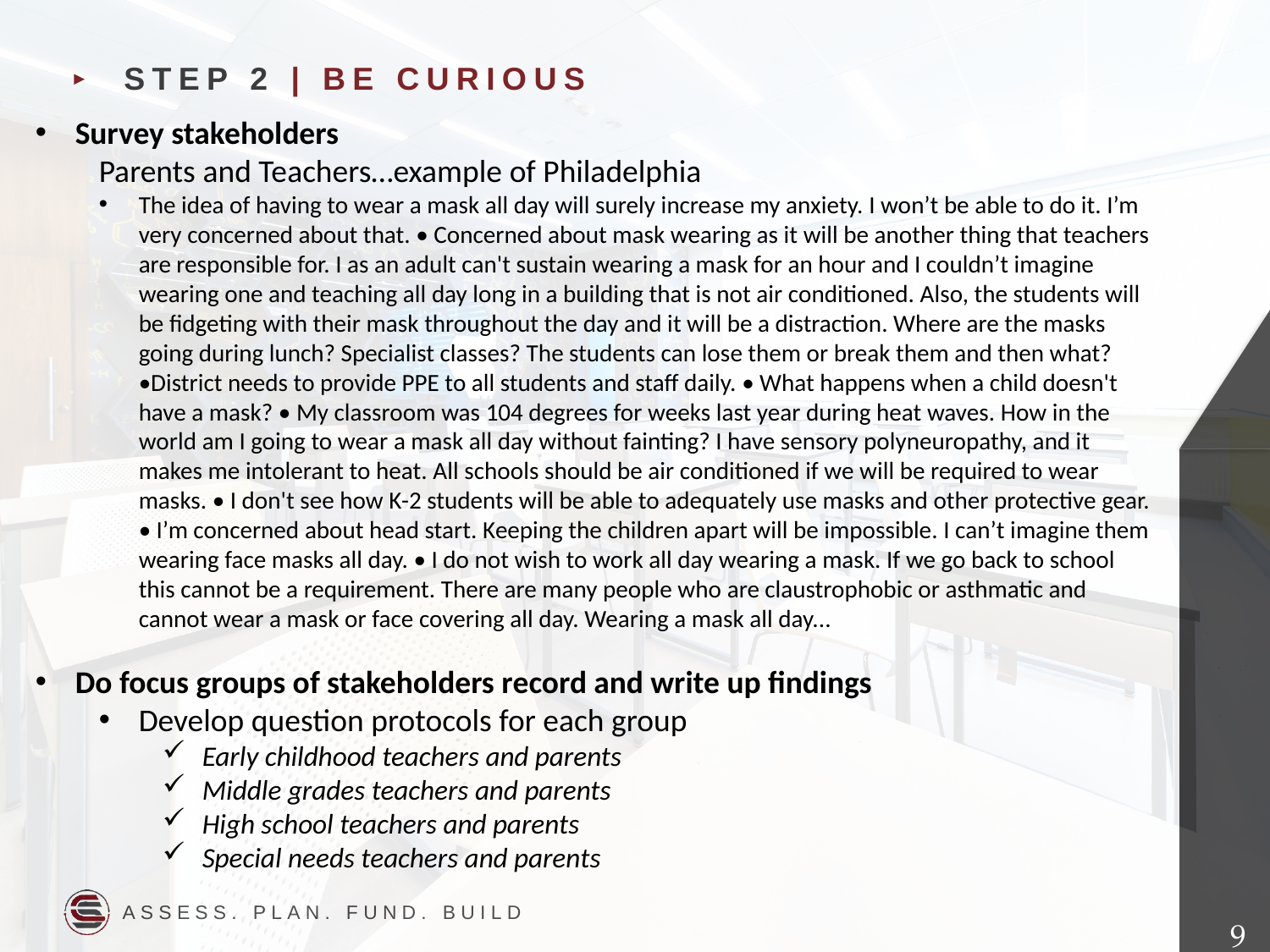

Step 2 | Be curious
Survey stakeholders
Parents and Teachers…example of Philadelphia
The idea of having to wear a mask all day will surely increase my anxiety. I won’t be able to do it. I’m very concerned about that. • Concerned about mask wearing as it will be another thing that teachers are responsible for. I as an adult can't sustain wearing a mask for an hour and I couldn’t imagine wearing one and teaching all day long in a building that is not air conditioned. Also, the students will be fidgeting with their mask throughout the day and it will be a distraction. Where are the masks going during lunch? Specialist classes? The students can lose them or break them and then what? •District needs to provide PPE to all students and staff daily. • What happens when a child doesn't have a mask? • My classroom was 104 degrees for weeks last year during heat waves. How in the world am I going to wear a mask all day without fainting? I have sensory polyneuropathy, and it makes me intolerant to heat. All schools should be air conditioned if we will be required to wear masks. • I don't see how K-2 students will be able to adequately use masks and other protective gear. • I’m concerned about head start. Keeping the children apart will be impossible. I can’t imagine them wearing face masks all day. • I do not wish to work all day wearing a mask. If we go back to school this cannot be a requirement. There are many people who are claustrophobic or asthmatic and cannot wear a mask or face covering all day. Wearing a mask all day...

Do focus groups of stakeholders record and write up findings
Develop question protocols for each group
Early childhood teachers and parents
Middle grades teachers and parents
High school teachers and parents
Special needs teachers and parents

9